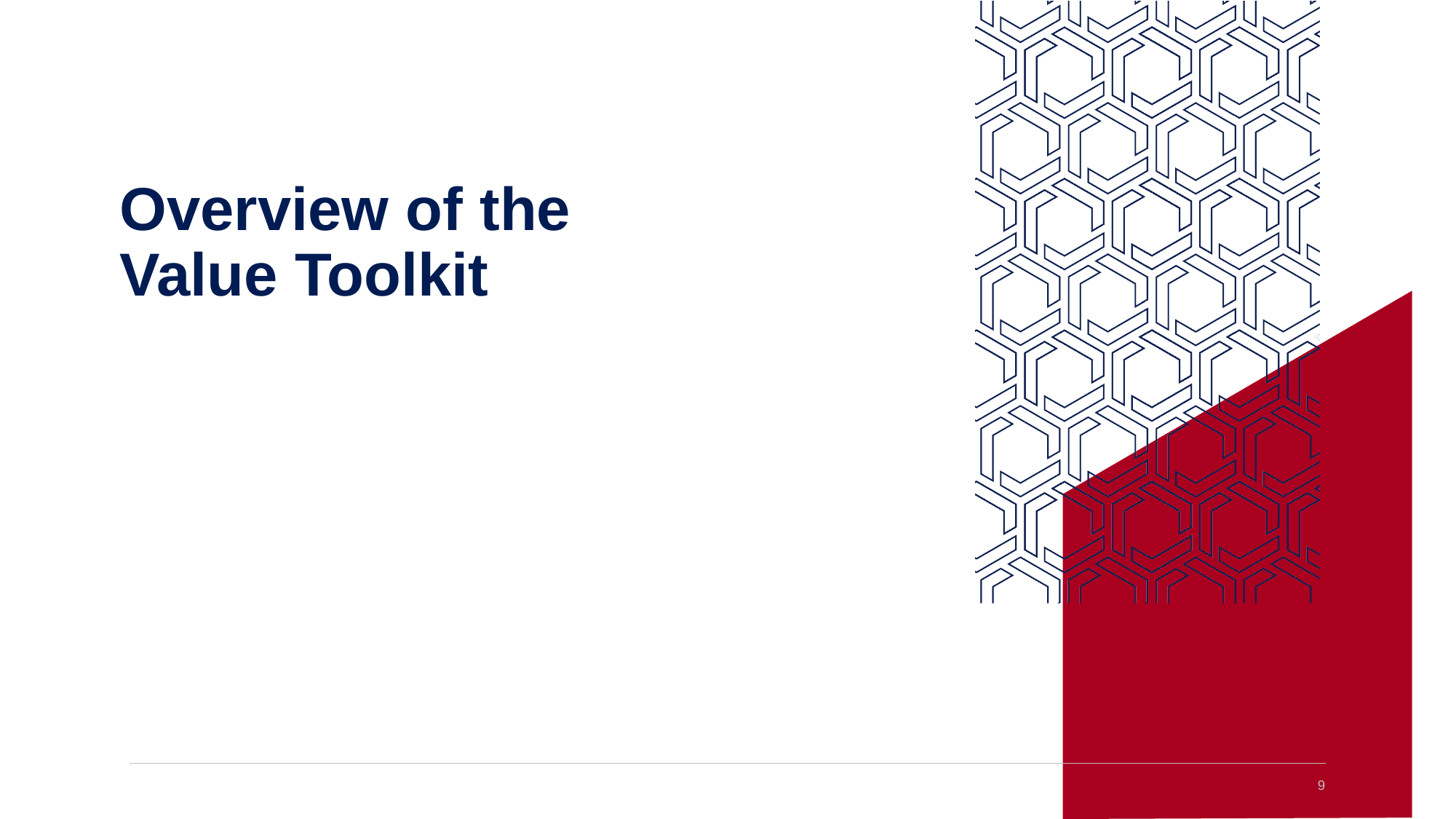

# Overview of the Value Toolkit
9